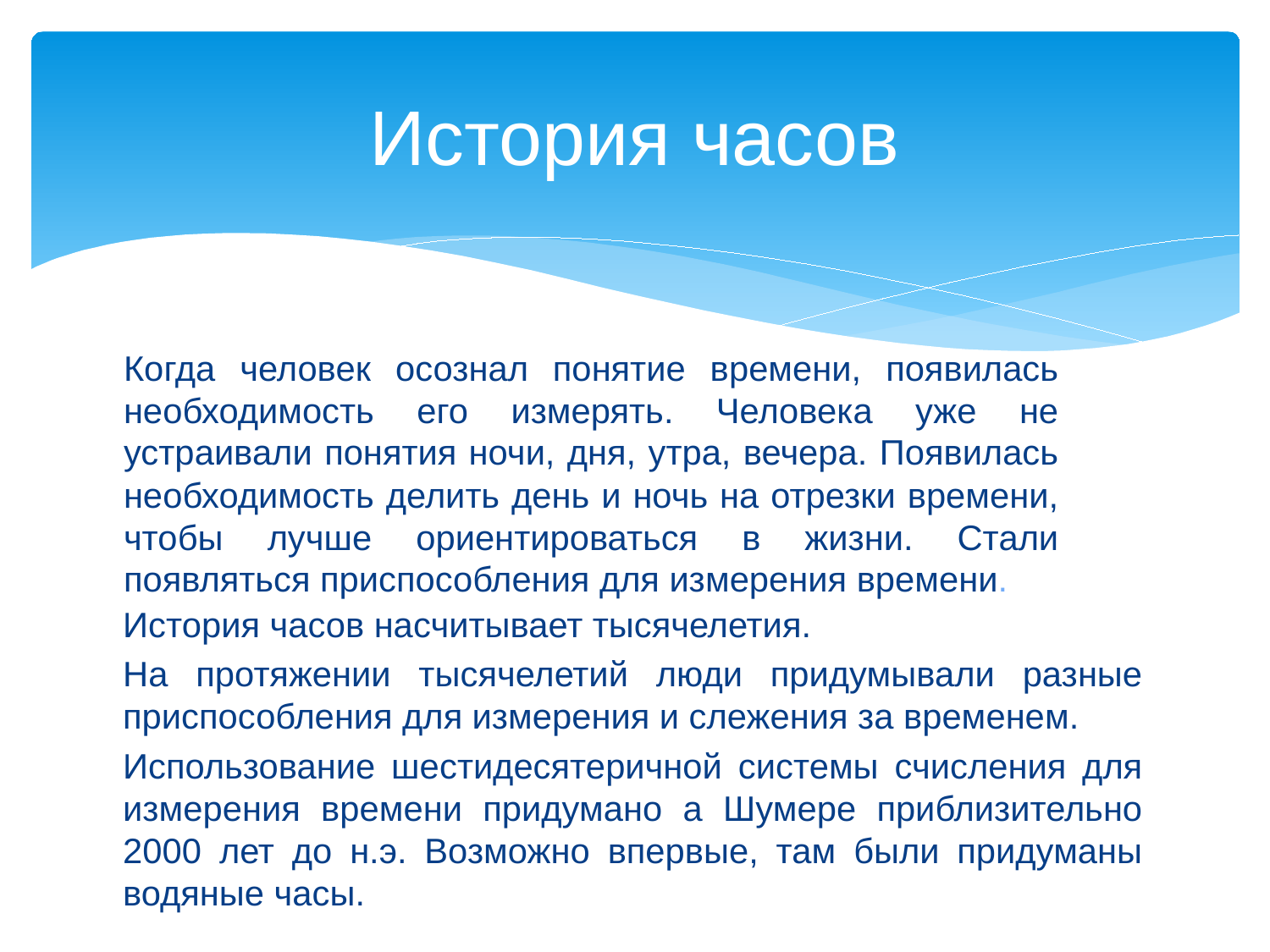

# История часов
Когда человек осознал понятие времени, появилась необходимость его измерять. Человека уже не устраивали понятия ночи, дня, утра, вечера. Появилась необходимость делить день и ночь на отрезки времени, чтобы лучше ориентироваться в жизни. Стали появляться приспособления для измерения времени.
История часов насчитывает тысячелетия.
На протяжении тысячелетий люди придумывали разные приспособления для измерения и слежения за временем.
Использование шестидесятеричной системы счисления для измерения времени придумано а Шумере приблизительно 2000 лет до н.э. Возможно впервые, там были придуманы водяные часы.